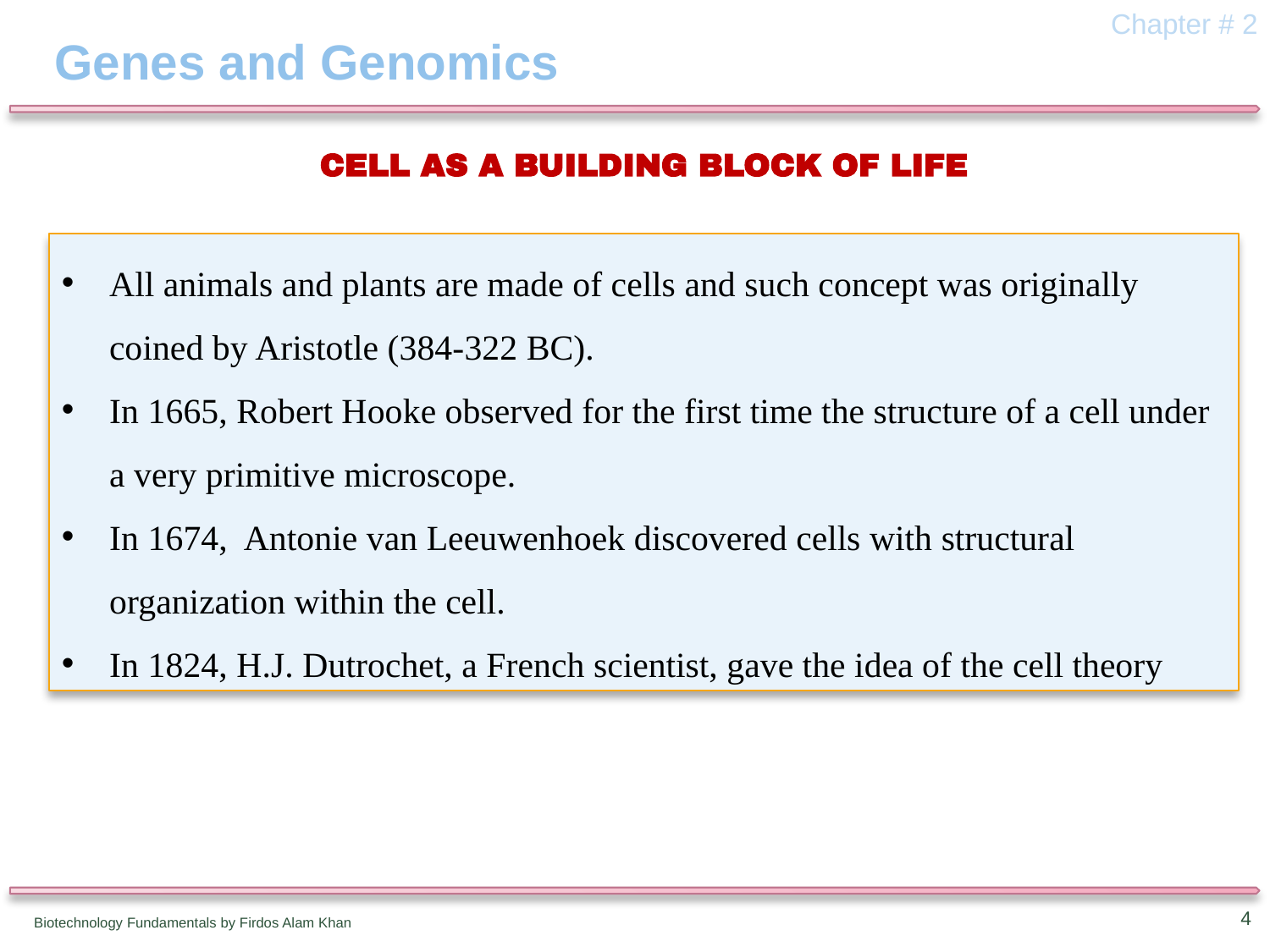

Chapter # 2
# Genes and Genomics

Cell as a building block of life
Major fields of biotechnology

All animals and plants are made of cells and such concept was originally coined by Aristotle (384-322 BC).
In 1665, Robert Hooke observed for the first time the structure of a cell under a very primitive microscope.
In 1674,  Antonie van Leeuwenhoek discovered cells with structural organization within the cell.
In 1824, H.J. Dutrochet, a French scientist, gave the idea of the cell theory

4
Biotechnology Fundamentals by Firdos Alam Khan